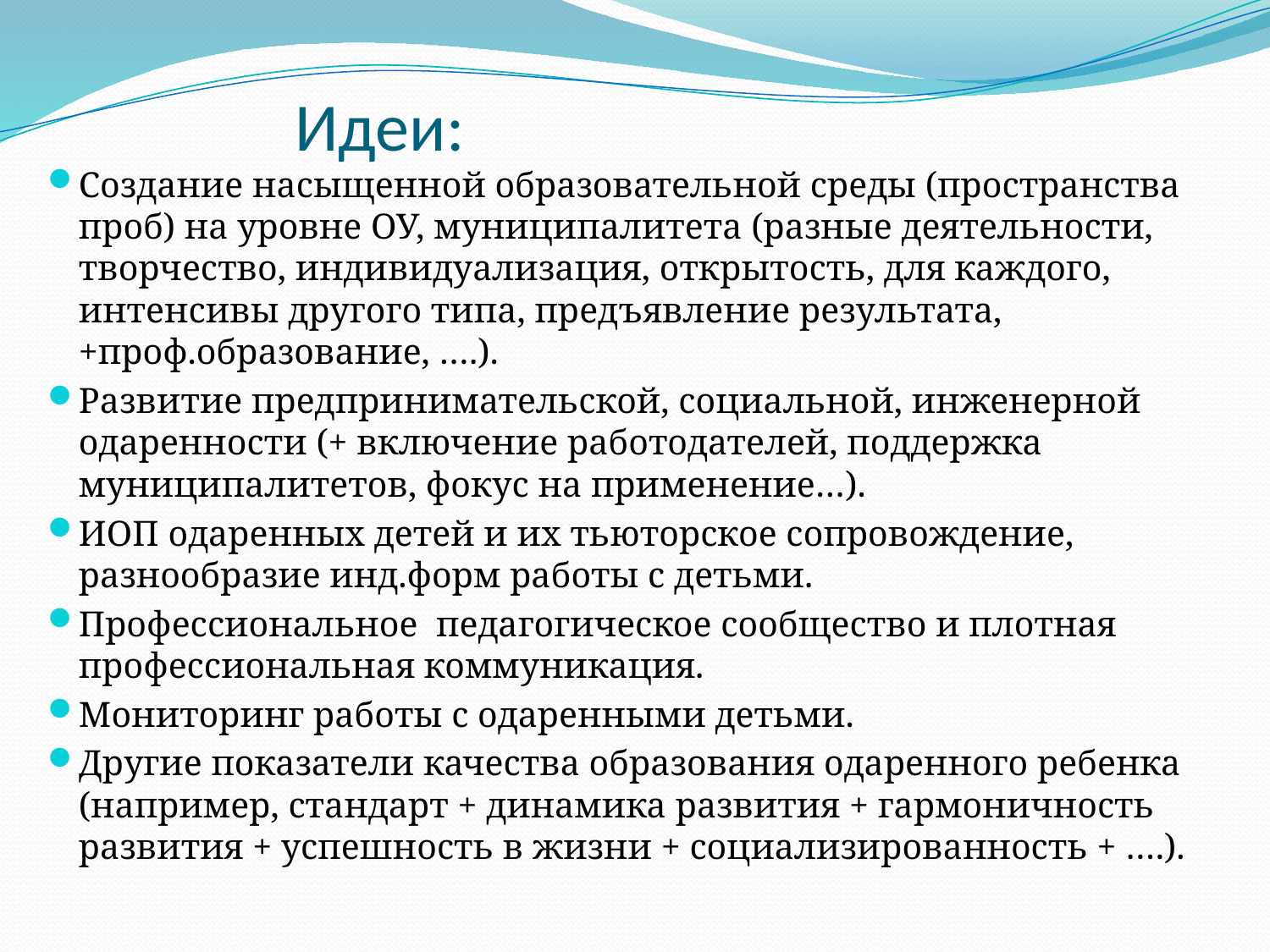

# Идеи:
Создание насыщенной образовательной среды (пространства проб) на уровне ОУ, муниципалитета (разные деятельности, творчество, индивидуализация, открытость, для каждого, интенсивы другого типа, предъявление результата, +проф.образование, ….).
Развитие предпринимательской, социальной, инженерной одаренности (+ включение работодателей, поддержка муниципалитетов, фокус на применение…).
ИОП одаренных детей и их тьюторское сопровождение, разнообразие инд.форм работы с детьми.
Профессиональное  педагогическое сообщество и плотная профессиональная коммуникация.
Мониторинг работы с одаренными детьми.
Другие показатели качества образования одаренного ребенка (например, стандарт + динамика развития + гармоничность развития + успешность в жизни + социализированность + ….).